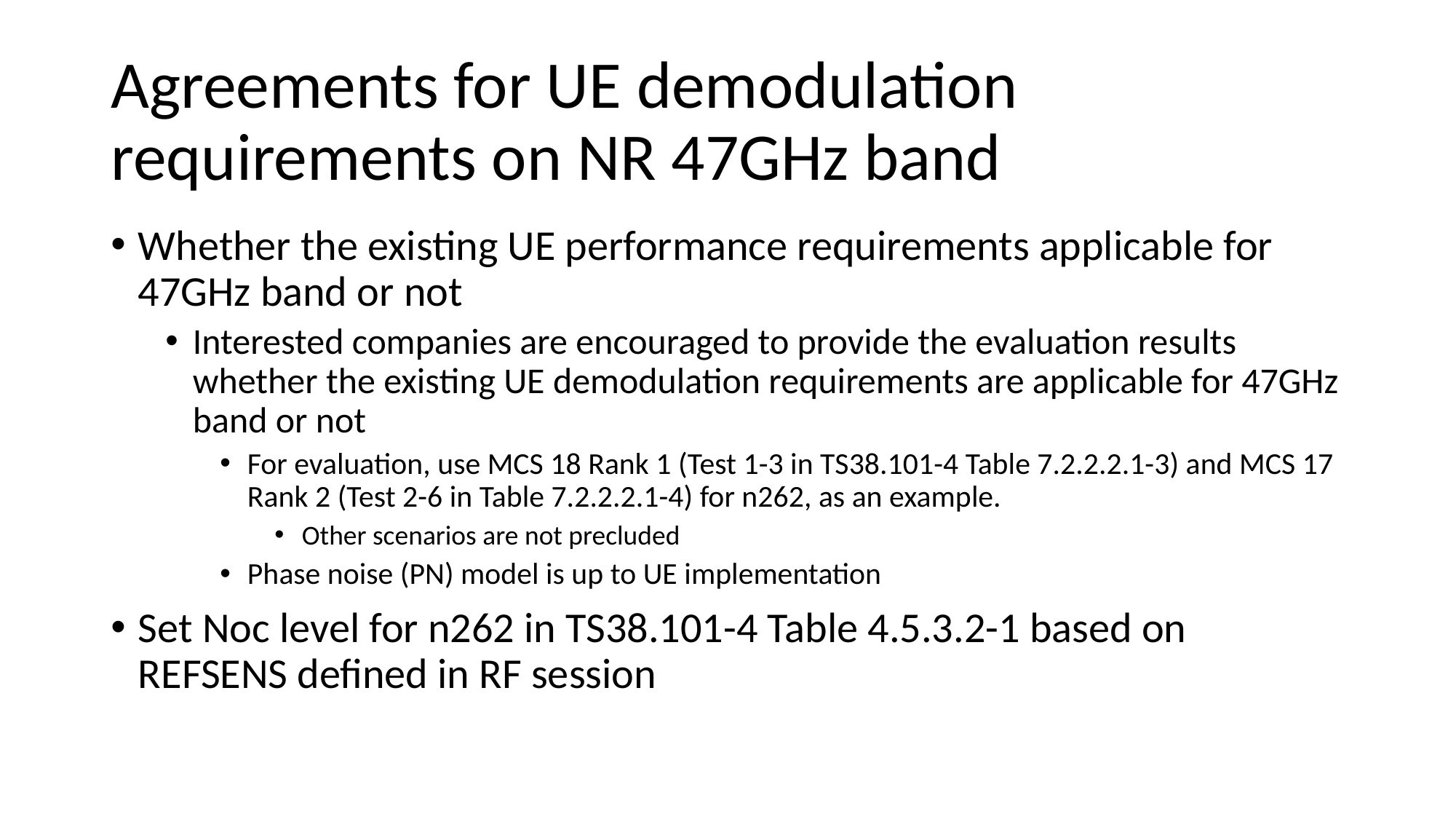

# Agreements for UE demodulation requirements on NR 47GHz band
Whether the existing UE performance requirements applicable for 47GHz band or not
Interested companies are encouraged to provide the evaluation results whether the existing UE demodulation requirements are applicable for 47GHz band or not
For evaluation, use MCS 18 Rank 1 (Test 1-3 in TS38.101-4 Table 7.2.2.2.1-3) and MCS 17 Rank 2 (Test 2-6 in Table 7.2.2.2.1-4) for n262, as an example.
Other scenarios are not precluded
Phase noise (PN) model is up to UE implementation
Set Noc level for n262 in TS38.101-4 Table 4.5.3.2-1 based on REFSENS defined in RF session